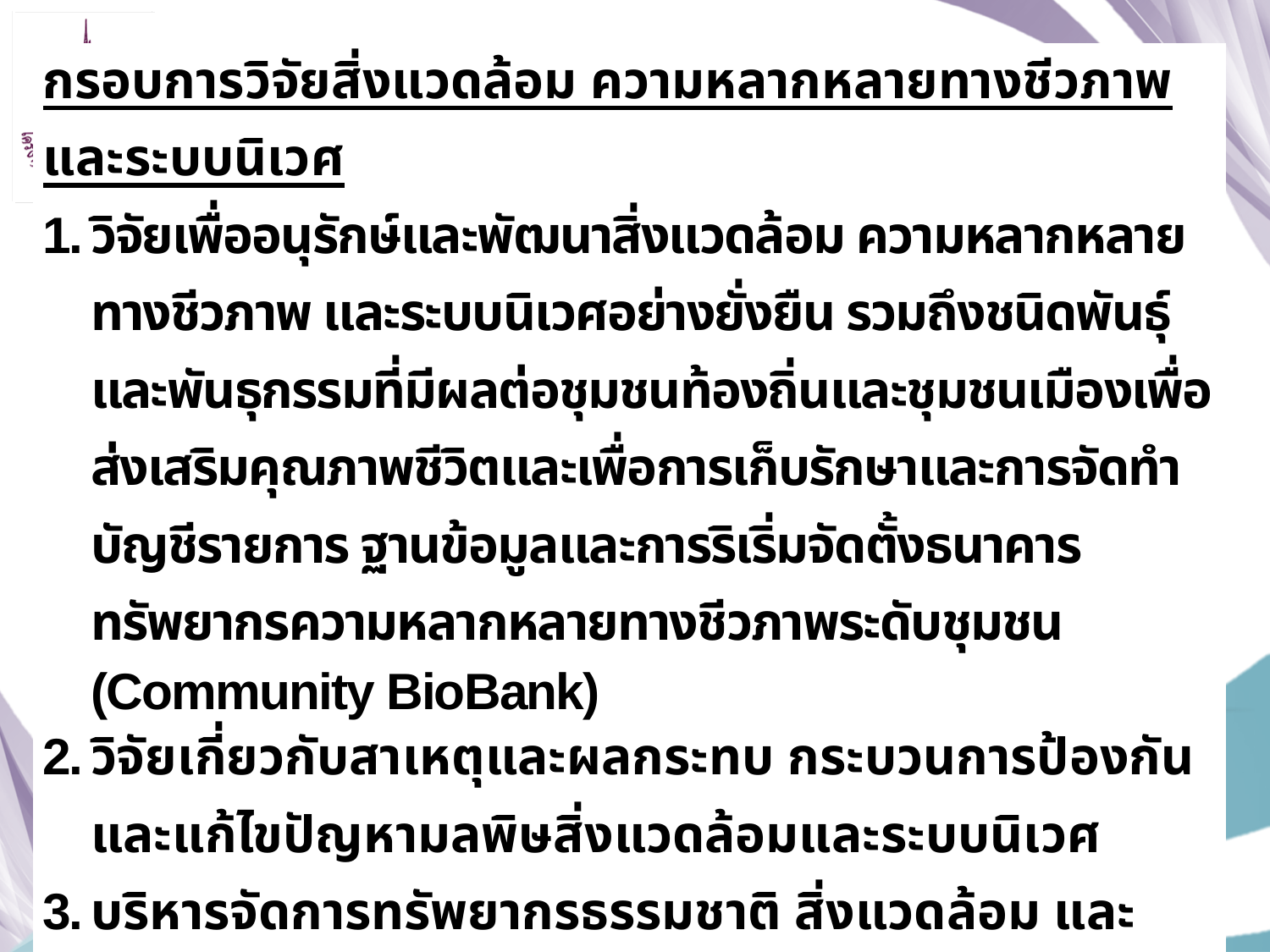

| กรอบการวิจัยสิ่งแวดล้อม ความหลากหลายทางชีวภาพ และระบบนิเวศ วิจัยเพื่ออนุรักษ์และพัฒนาสิ่งแวดล้อม ความหลากหลายทางชีวภาพ และระบบนิเวศอย่างยั่งยืน รวมถึงชนิดพันธุ์และพันธุกรรมที่มีผลต่อชุมชนท้องถิ่นและชุมชนเมืองเพื่อส่งเสริมคุณภาพชีวิตและเพื่อการเก็บรักษาและการจัดทำบัญชีรายการ ฐานข้อมูลและการริเริ่มจัดตั้งธนาคารทรัพยากรความหลากหลายทางชีวภาพระดับชุมชน (Community BioBank) วิจัยเกี่ยวกับสาเหตุและผลกระทบ กระบวนการป้องกันและแก้ไขปัญหามลพิษสิ่งแวดล้อมและระบบนิเวศ บริหารจัดการทรัพยากรธรรมชาติ สิ่งแวดล้อม และความหลากหลายทางชีวภาพ วิจัยเพื่อสนับสนุนการขับเคลื่อนนโยบายด้านสิ่งแวดล้อม |
| --- |